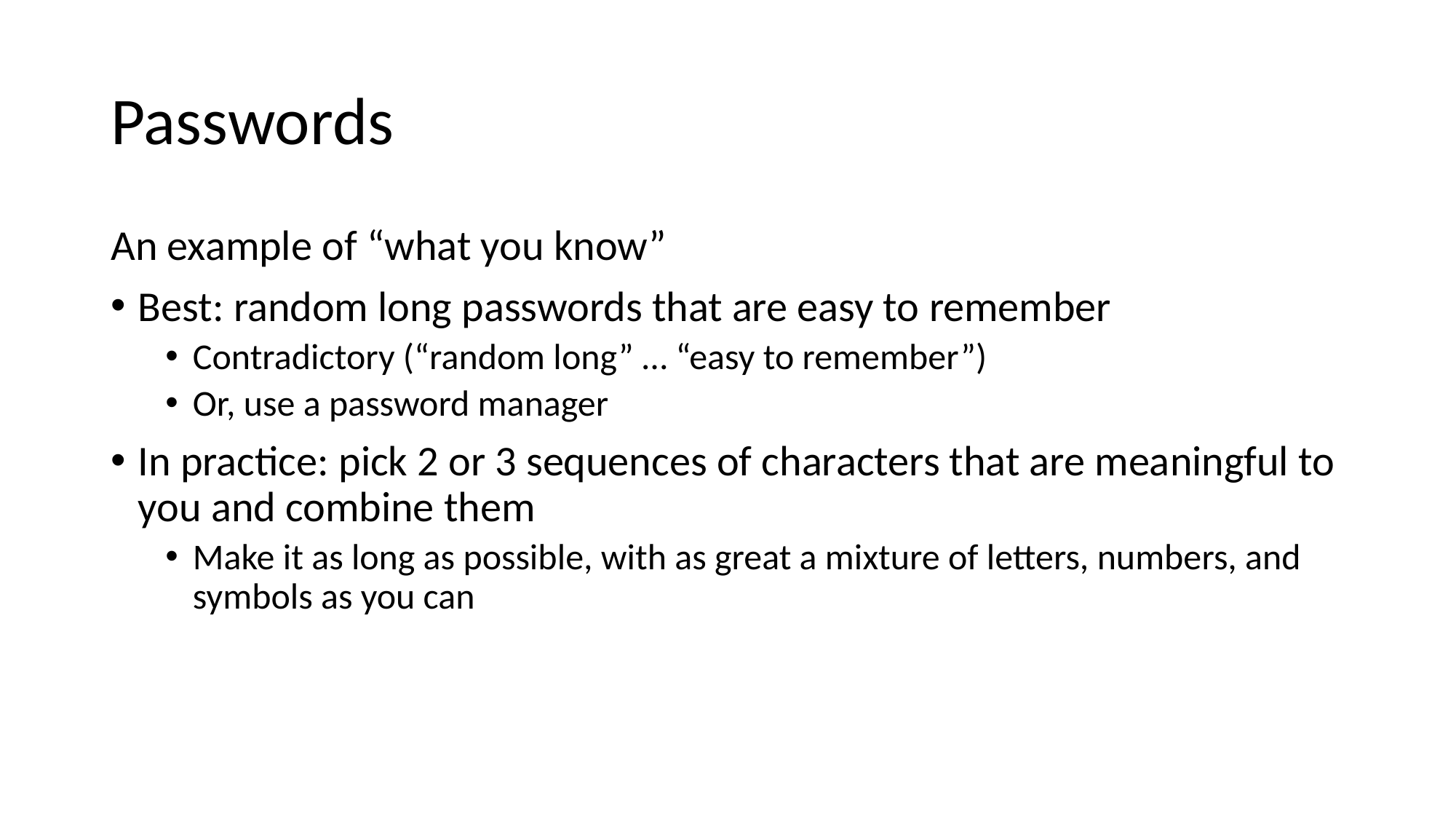

# Passwords
An example of “what you know”
Best: random long passwords that are easy to remember
Contradictory (“random long” … “easy to remember”)
Or, use a password manager
In practice: pick 2 or 3 sequences of characters that are meaningful to you and combine them
Make it as long as possible, with as great a mixture of letters, numbers, and symbols as you can